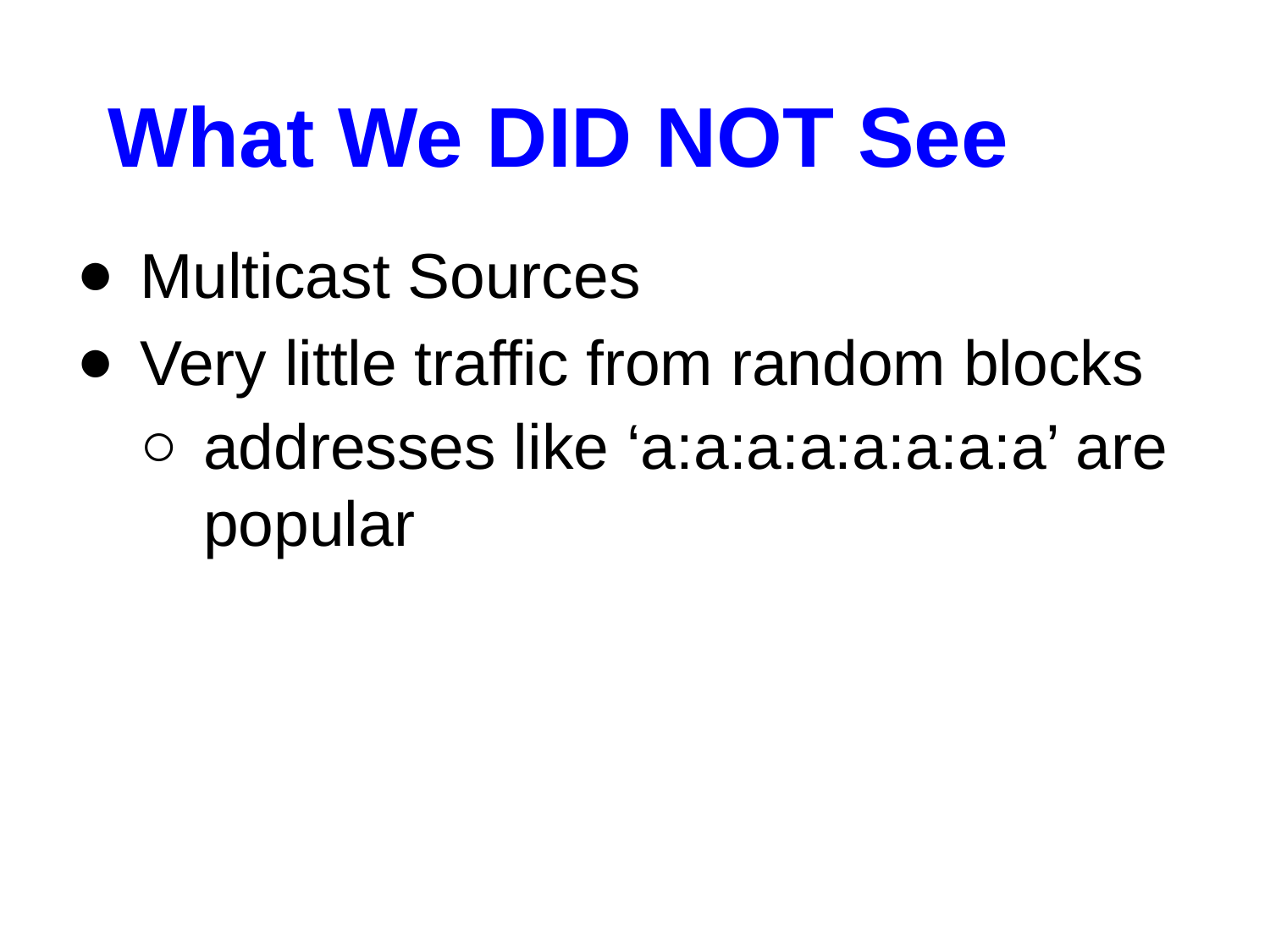

# What We DID NOT See
Multicast Sources
Very little traffic from random blocks
addresses like ‘a:a:a:a:a:a:a:a’ are popular